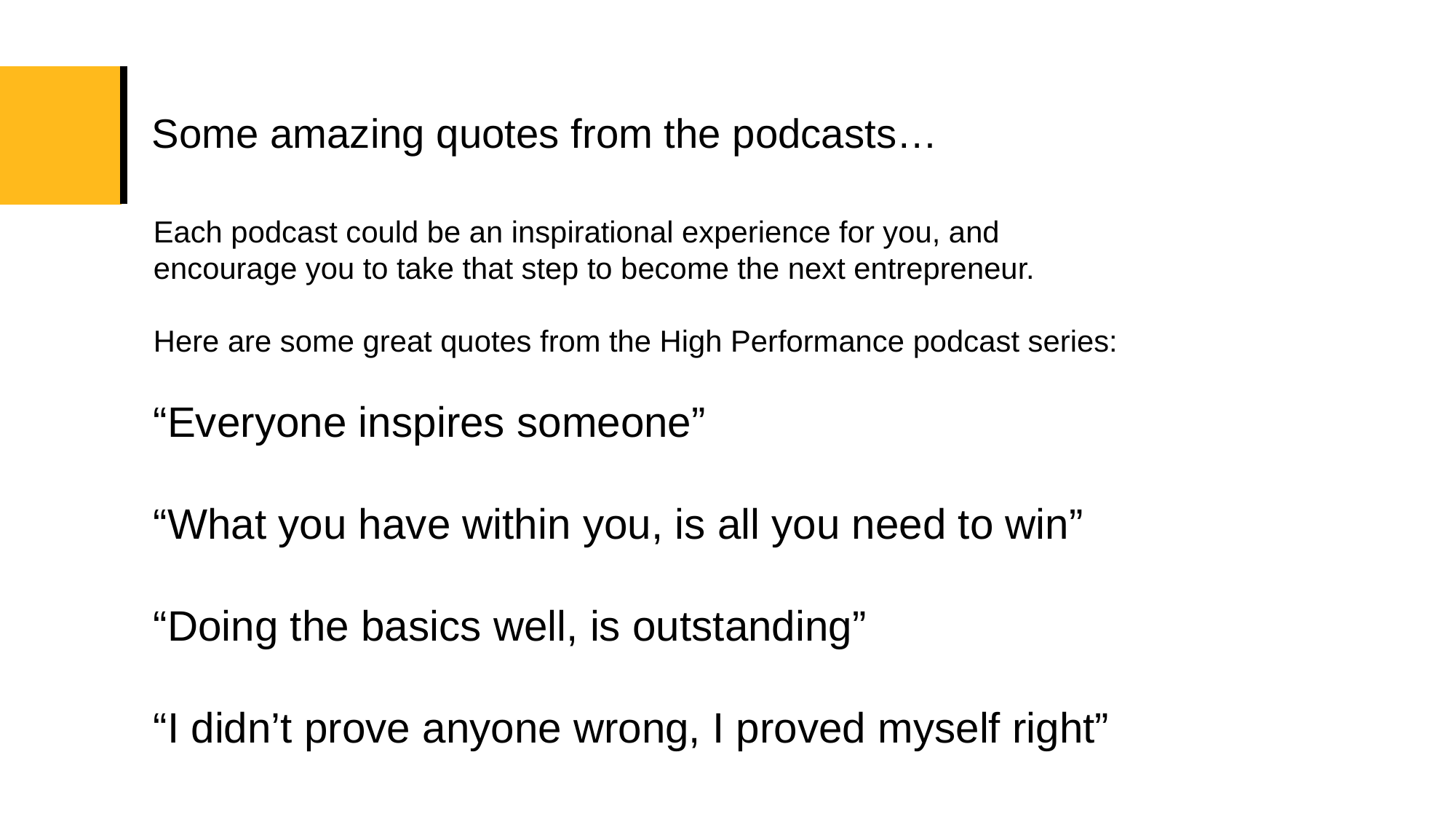

# Some amazing quotes from the podcasts…
Each podcast could be an inspirational experience for you, and encourage you to take that step to become the next entrepreneur.

Here are some great quotes from the High Performance podcast series:
“Everyone inspires someone”
“What you have within you, is all you need to win”
“Doing the basics well, is outstanding”
“I didn’t prove anyone wrong, I proved myself right”